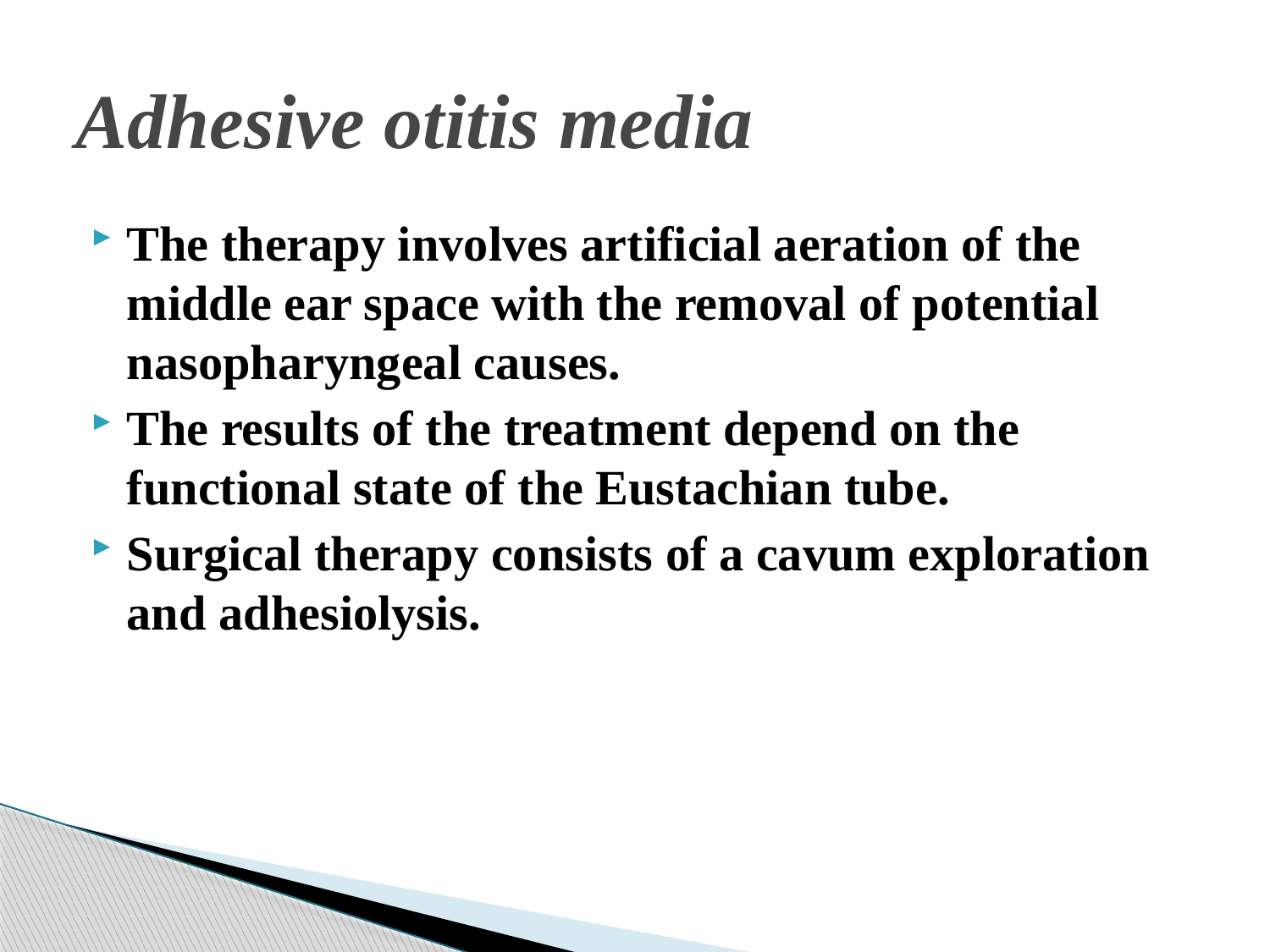

# Adhesive otitis media
The therapy involves artificial aeration of the middle ear space with the removal of potential nasopharyngeal causes.
The results of the treatment depend on the functional state of the Eustachian tube.
Surgical therapy consists of a cavum exploration and adhesiolysis.